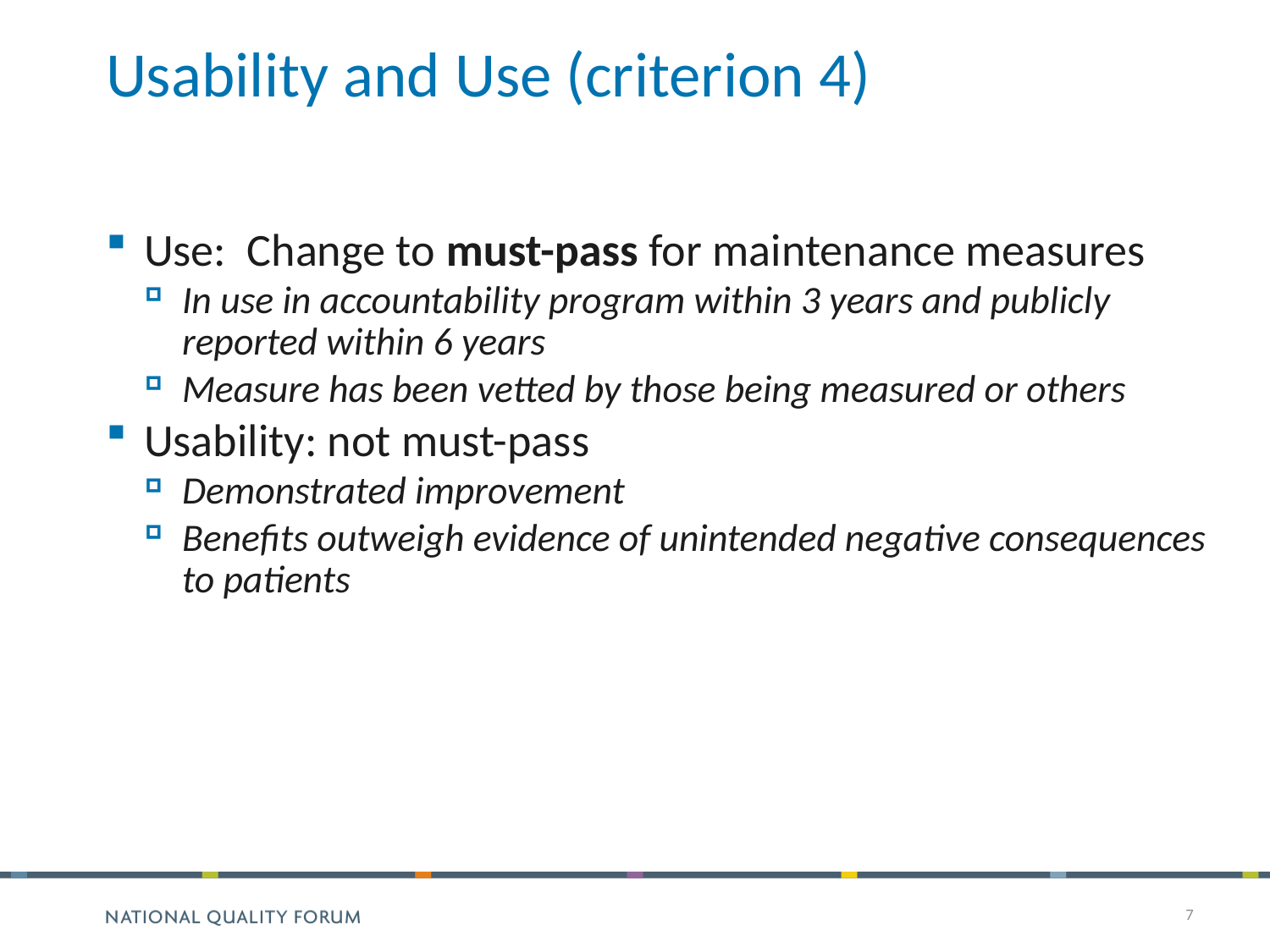

# Usability and Use (criterion 4)
Use:  Change to must-pass for maintenance measures
In use in accountability program within 3 years and publicly reported within 6 years
Measure has been vetted by those being measured or others
Usability: not must-pass
Demonstrated improvement
Benefits outweigh evidence of unintended negative consequences to patients
7